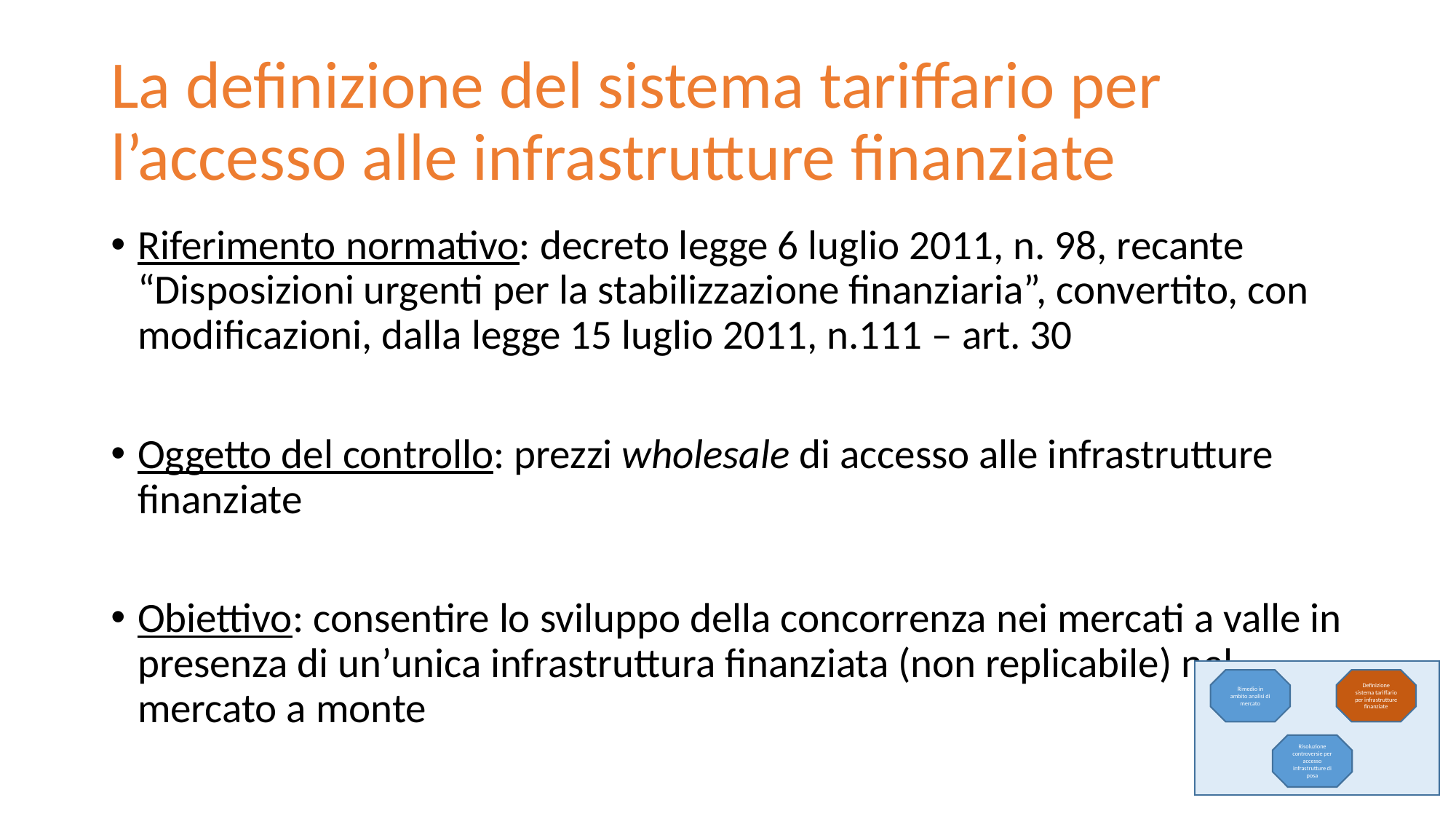

# La definizione del sistema tariffario per l’accesso alle infrastrutture finanziate
Riferimento normativo: decreto legge 6 luglio 2011, n. 98, recante “Disposizioni urgenti per la stabilizzazione finanziaria”, convertito, con modificazioni, dalla legge 15 luglio 2011, n.111 – art. 30

Oggetto del controllo: prezzi wholesale di accesso alle infrastrutture finanziate

Obiettivo: consentire lo sviluppo della concorrenza nei mercati a valle in presenza di un’unica infrastruttura finanziata (non replicabile) nel mercato a monte

Rimedio in ambito analisi di mercato
Definizione sistema tariffario per infrastrutture finanziate
Risoluzione controversie per accesso infrastrutture di posa